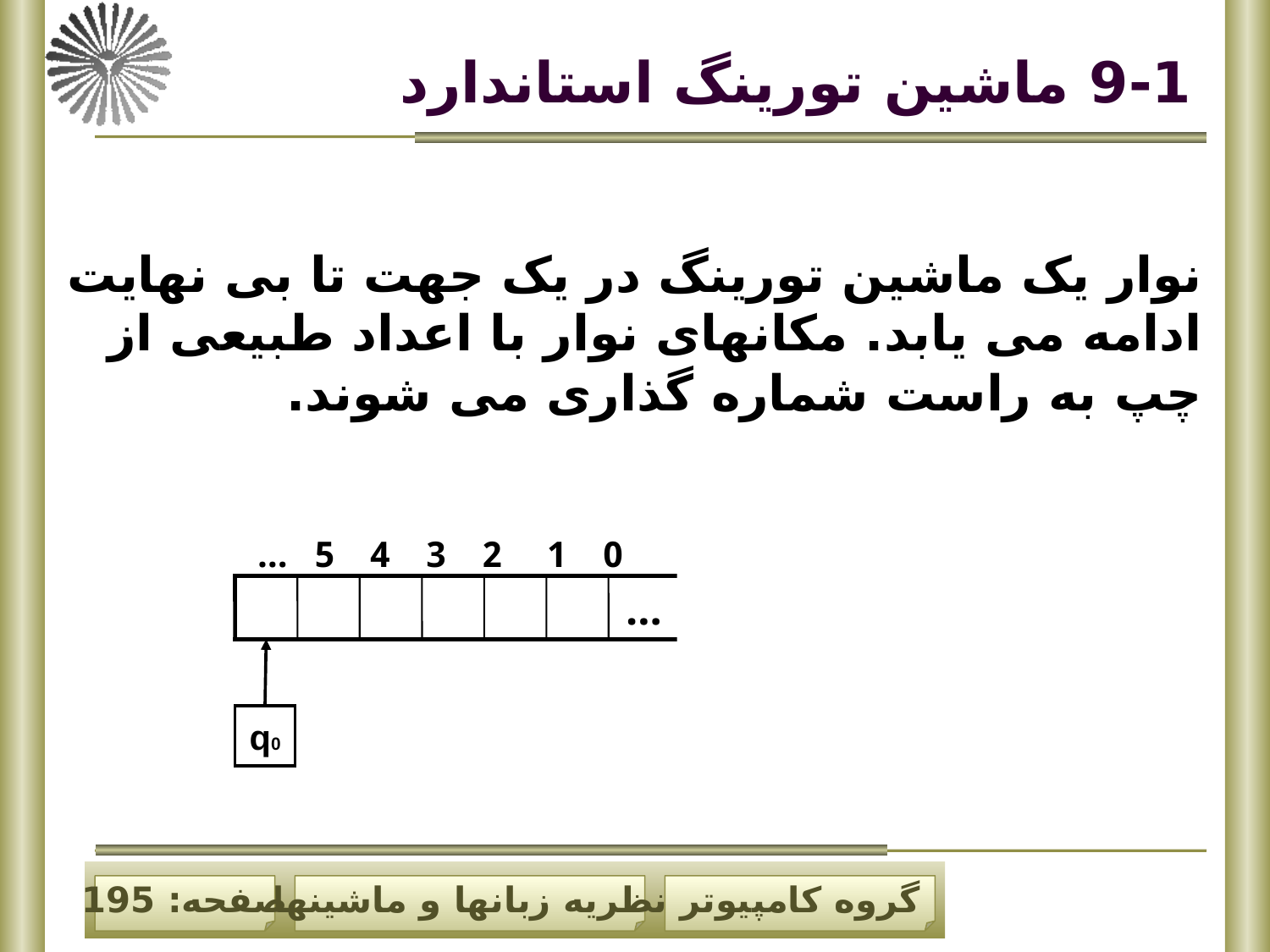

# 9-1 ماشین تورینگ استاندارد
نوار یک ماشین تورینگ در یک جهت تا بی نهایت ادامه می یابد. مکانهای نوار با اعداد طبیعی از چپ به راست شماره گذاری می شوند.
0    1     2    3    4    5   …

…

q0